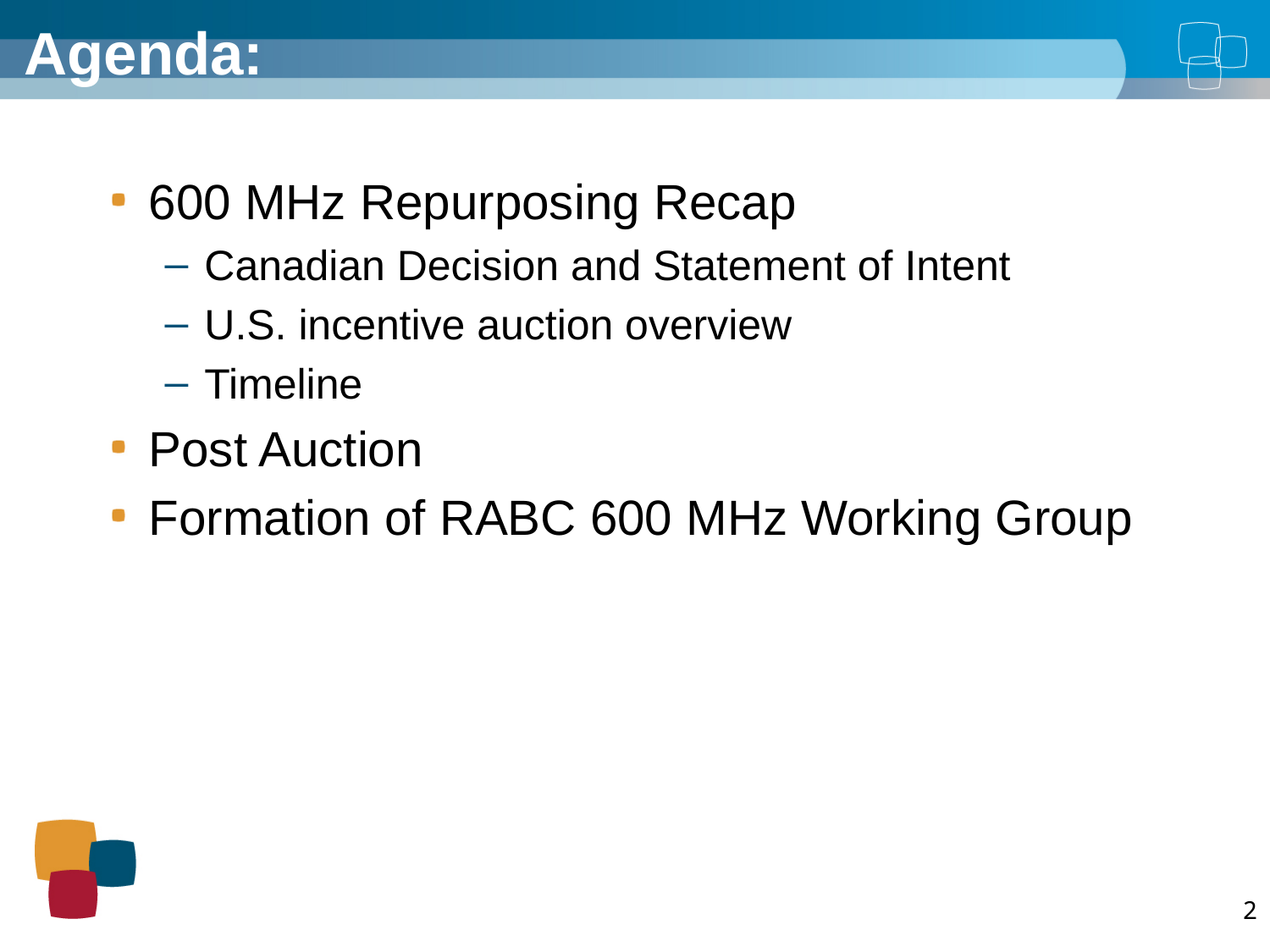

# Agenda:
600 MHz Repurposing Recap
Canadian Decision and Statement of Intent
U.S. incentive auction overview
Timeline
Post Auction
Formation of RABC 600 MHz Working Group